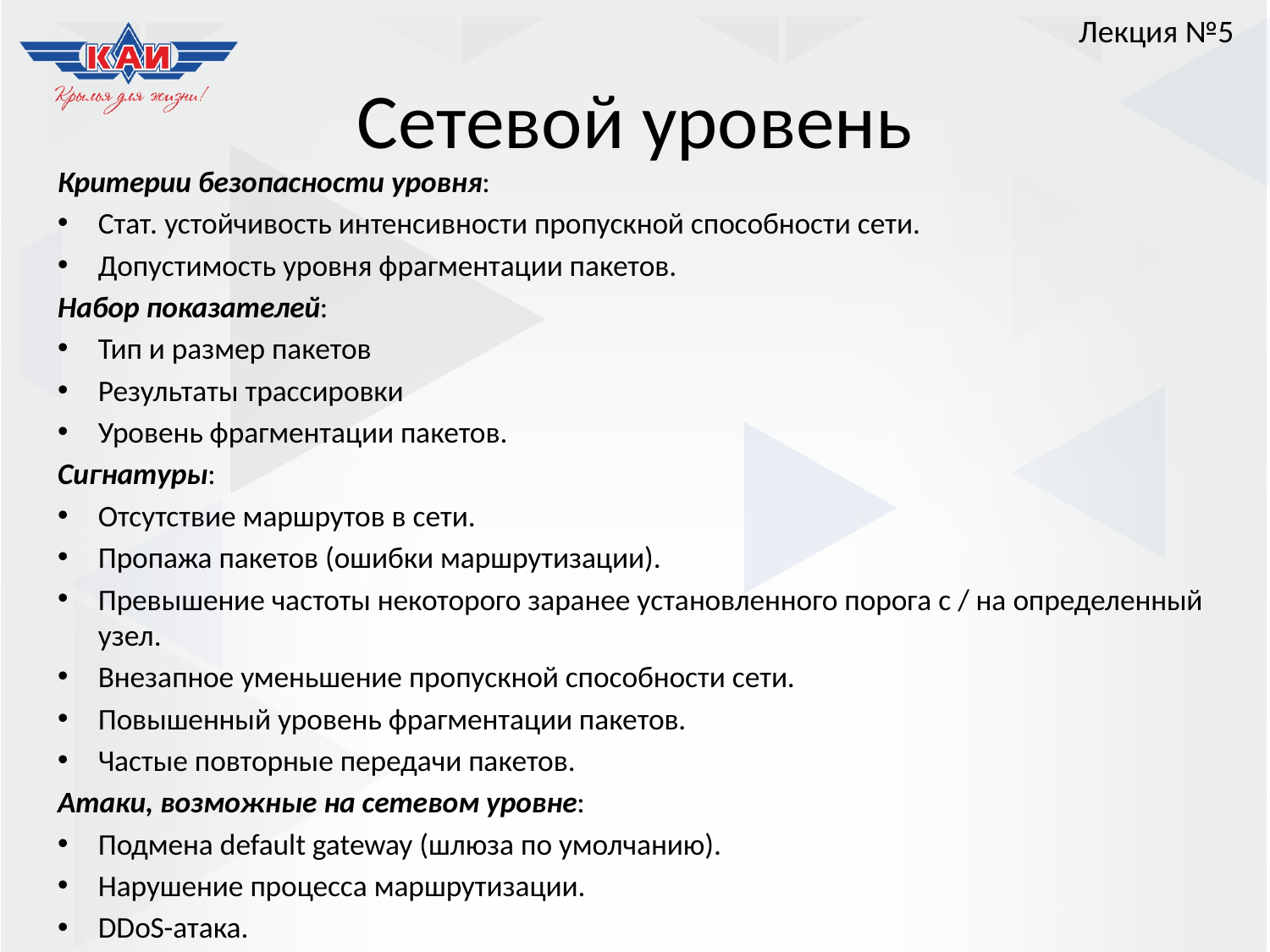

Лекция №5
# Сетевой уровень
Критерии безопасности уровня:
Стат. устойчивость интенсивности пропускной способности сети.
Допустимость уровня фрагментации пакетов.
Набор показателей:
Тип и размер пакетов
Результаты трассировки
Уровень фрагментации пакетов.
Сигнатуры:
Отсутствие маршрутов в сети.
Пропажа пакетов (ошибки маршрутизации).
Превышение частоты некоторого заранее установленного порога с / на определенный узел.
Внезапное уменьшение пропускной способности сети.
Повышенный уровень фрагментации пакетов.
Частые повторные передачи пакетов.
Атаки, возможные на сетевом уровне:
Подмена default gateway (шлюза по умолчанию).
Нарушение процесса маршрутизации.
DDoS-атака.